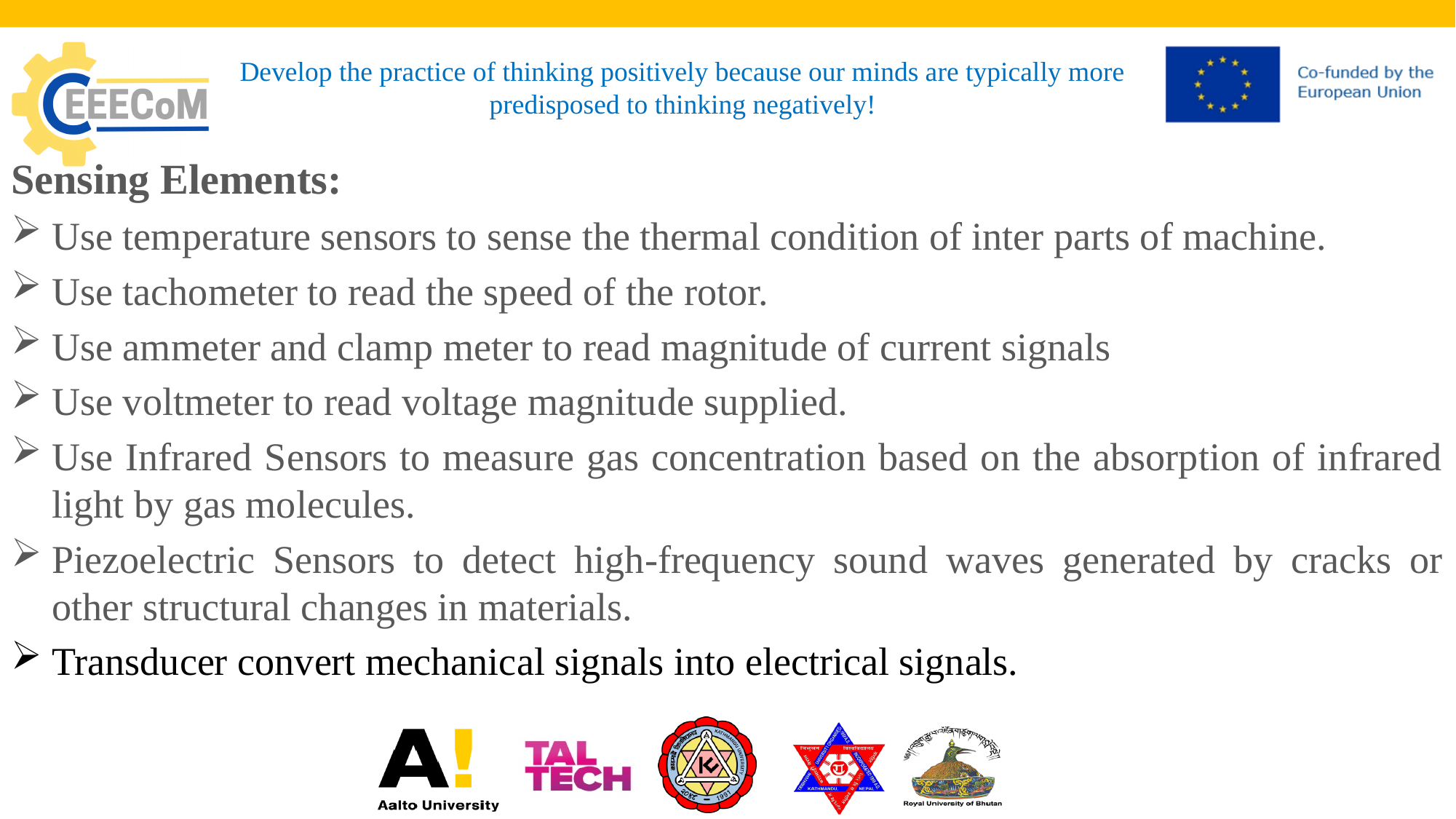

# Develop the practice of thinking positively because our minds are typically more predisposed to thinking negatively!
Sensing Elements:
Use temperature sensors to sense the thermal condition of inter parts of machine.
Use tachometer to read the speed of the rotor.
Use ammeter and clamp meter to read magnitude of current signals
Use voltmeter to read voltage magnitude supplied.
Use Infrared Sensors to measure gas concentration based on the absorption of infrared light by gas molecules.
Piezoelectric Sensors to detect high-frequency sound waves generated by cracks or other structural changes in materials.
Transducer convert mechanical signals into electrical signals.